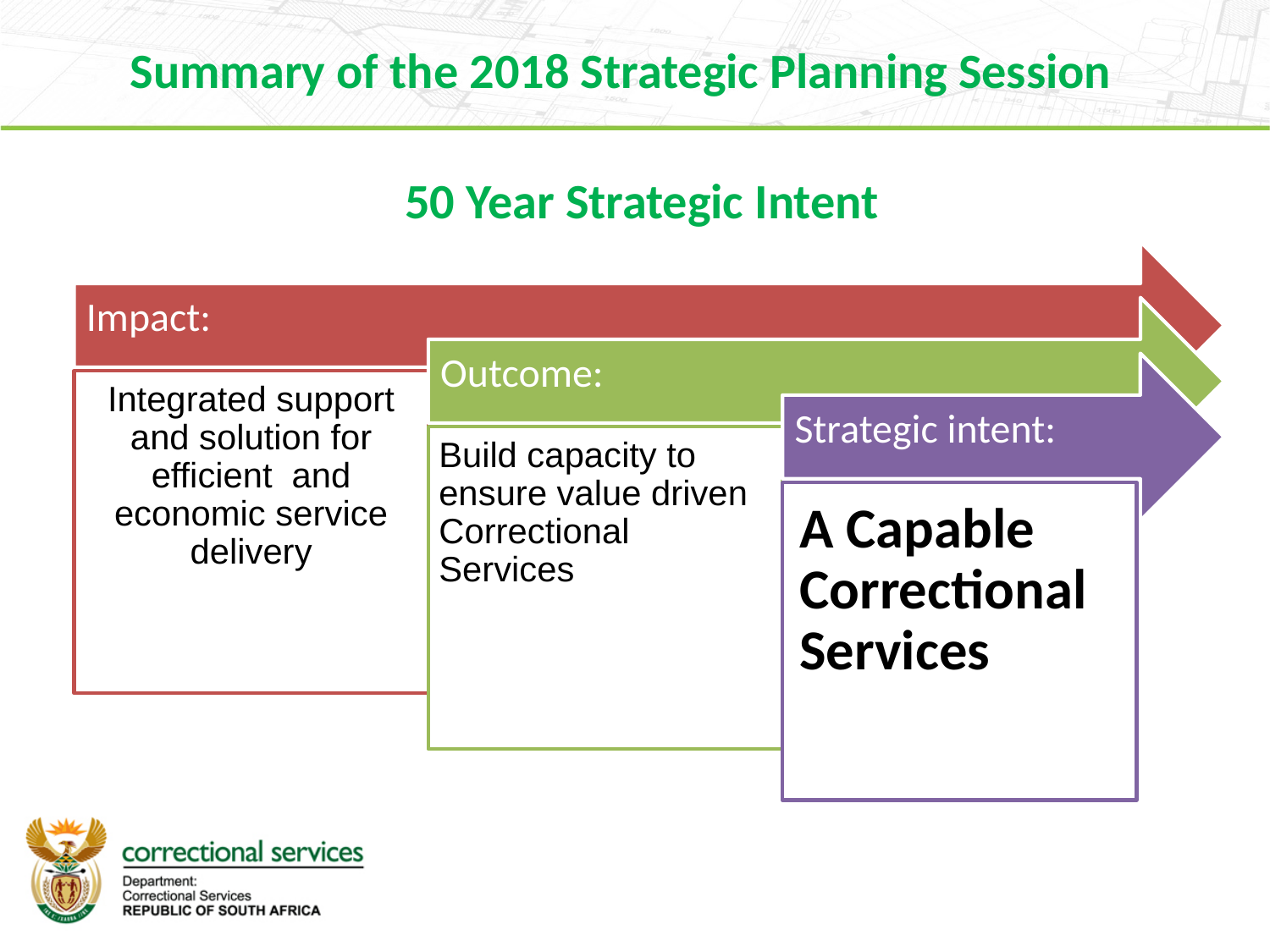

# Summary of the 2018 Strategic Planning Session
Impact:
Integrated support and solution for efficient  and economic service delivery

Outcome:
Build capacity to ensure value driven Correctional Services

Strategic intent:
A Capable Correctional Services
50 Year Strategic Intent